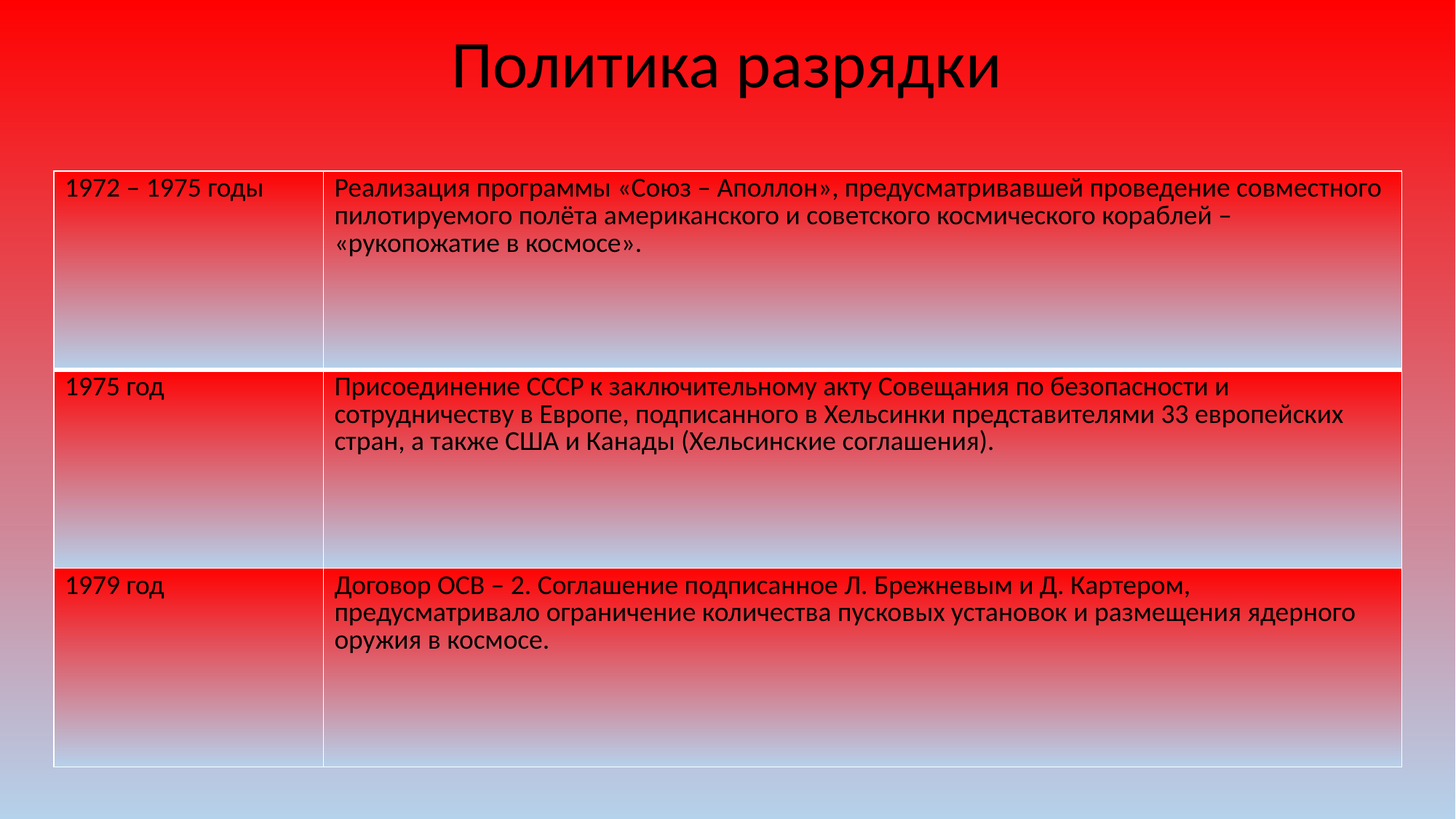

# Политика разрядки
| 1972 – 1975 годы | Реализация программы «Союз – Аполлон», предусматривавшей проведение совместного пилотируемого полёта американского и советского космического кораблей – «рукопожатие в космосе». |
| --- | --- |
| 1975 год | Присоединение СССР к заключительному акту Совещания по безопасности и сотрудничеству в Европе, подписанного в Хельсинки представителями 33 европейских стран, а также США и Канады (Хельсинские соглашения). |
| 1979 год | Договор ОСВ – 2. Соглашение подписанное Л. Брежневым и Д. Картером, предусматривало ограничение количества пусковых установок и размещения ядерного оружия в космосе. |